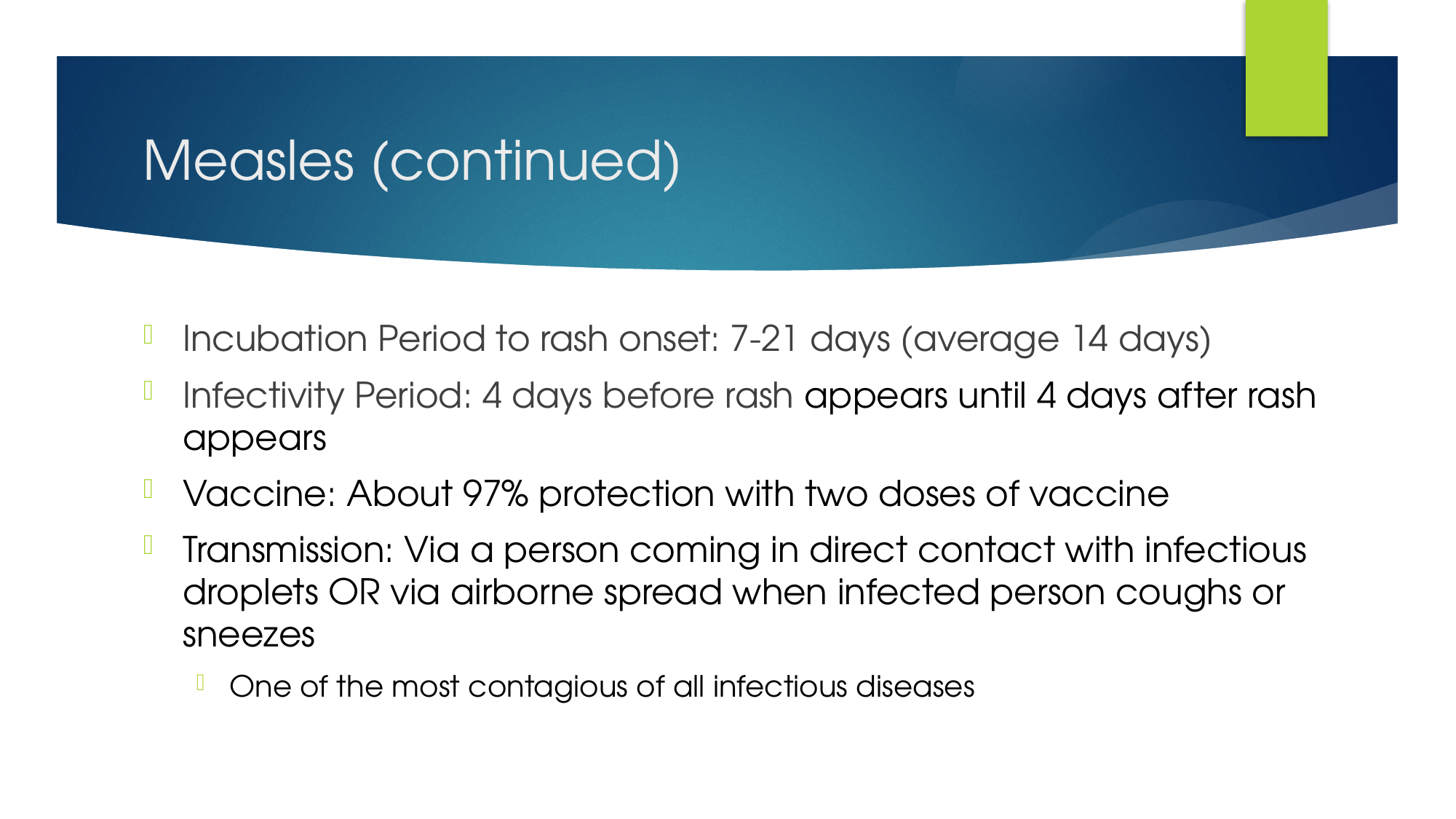

10
# Measles (continued)
Incubation Period to rash onset: 7-21 days (average 14 days)
Infectivity Period: 4 days before rash appears until 4 days after rash appears
Vaccine: About 97% protection with two doses of vaccine
Transmission: Via a person coming in direct contact with infectious droplets OR via airborne spread when infected person coughs or sneezes
One of the most contagious of all infectious diseases